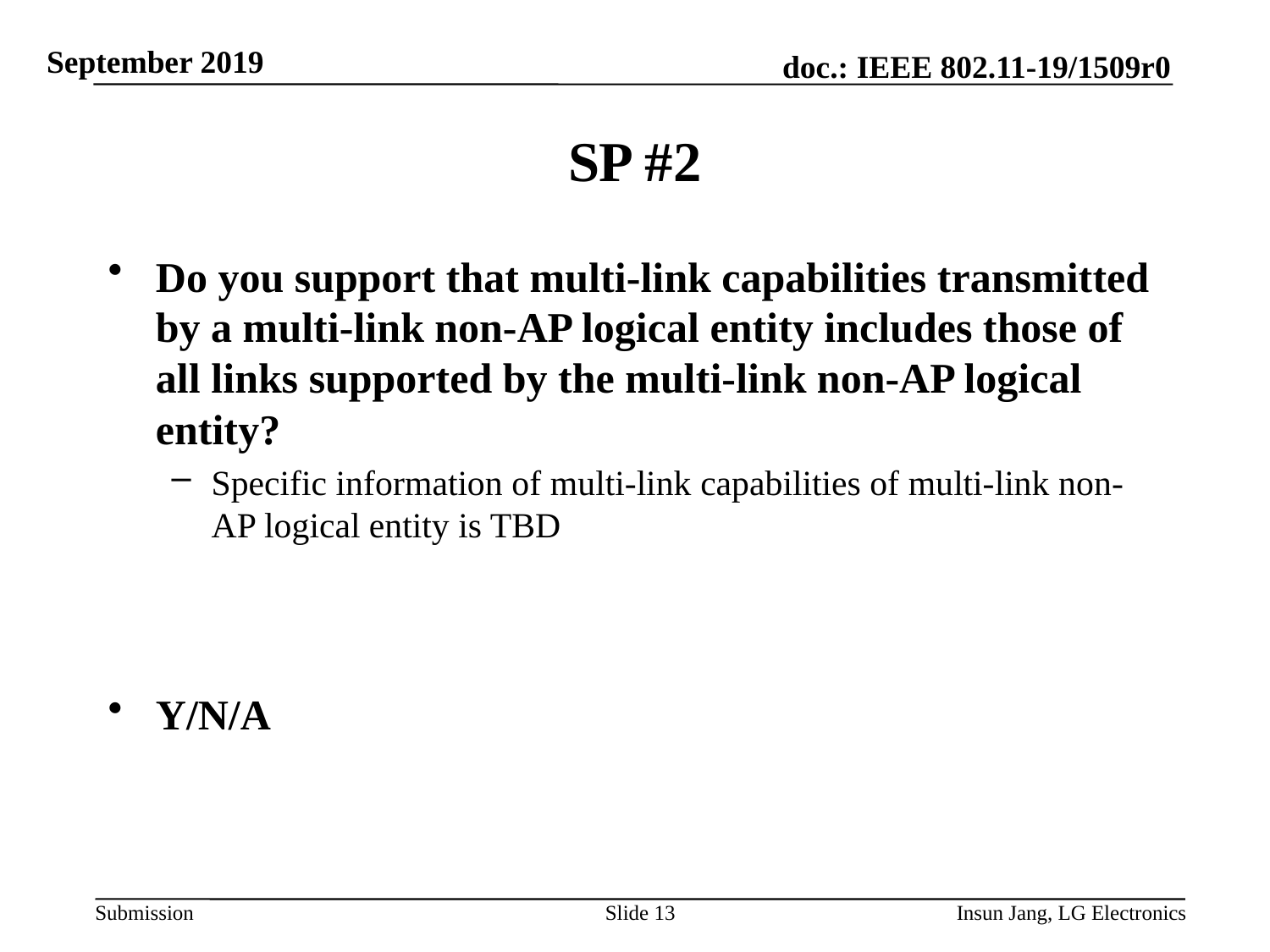

# SP #2
Do you support that multi-link capabilities transmitted by a multi-link non-AP logical entity includes those of all links supported by the multi-link non-AP logical entity?
Specific information of multi-link capabilities of multi-link non-AP logical entity is TBD

Y/N/A
Slide 13
Insun Jang, LG Electronics